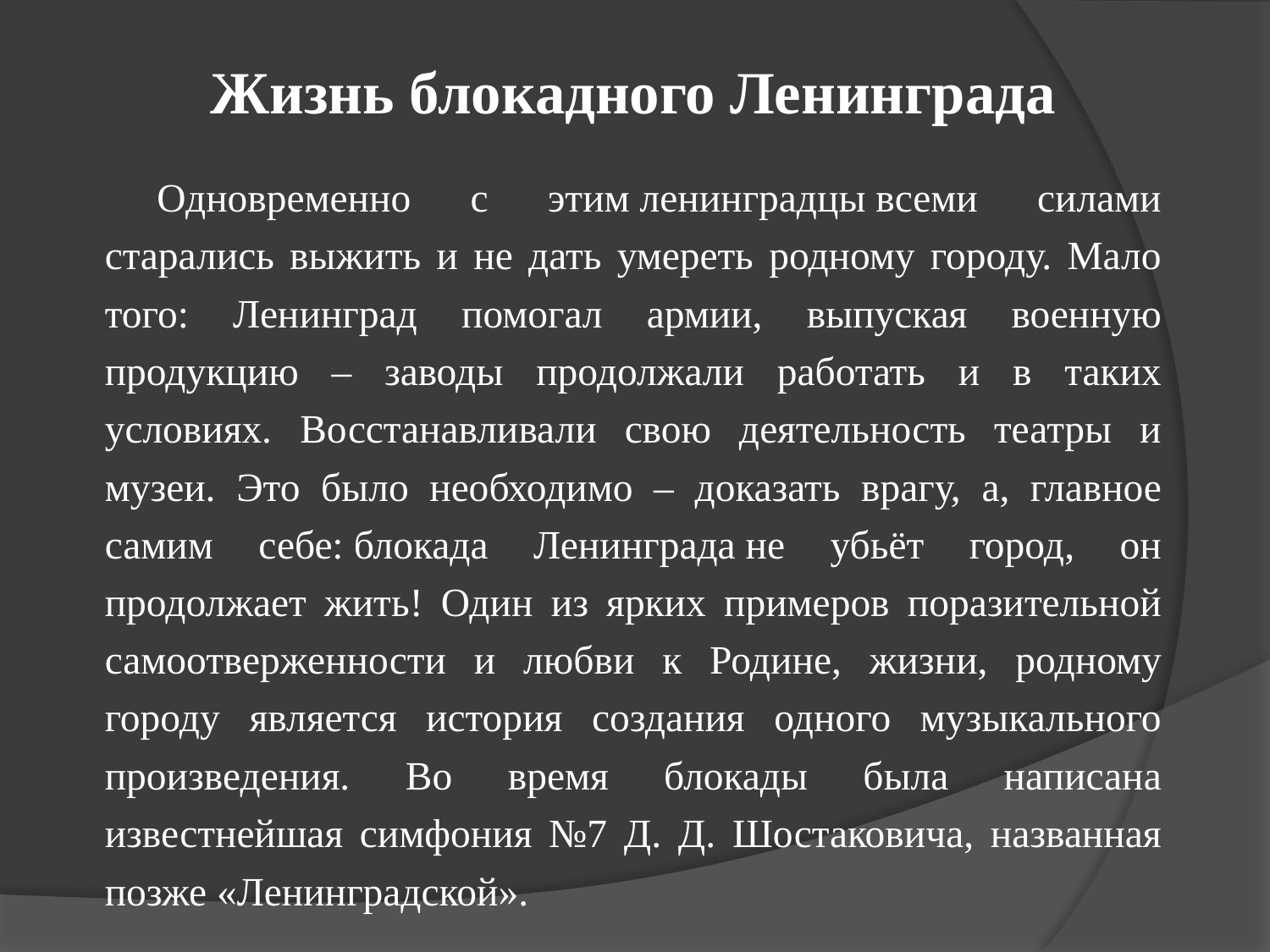

# Жизнь блокадного Ленинграда
Одновременно с этим ленинградцы всеми силами старались выжить и не дать умереть родному городу. Мало того: Ленинград помогал армии, выпуская военную продукцию – заводы продолжали работать и в таких условиях. Восстанавливали свою деятельность театры и музеи. Это было необходимо – доказать врагу, а, главное самим себе: блокада Ленинграда не убьёт город, он продолжает жить! Один из ярких примеров поразительной самоотверженности и любви к Родине, жизни, родному городу является история создания одного музыкального произведения. Во время блокады была написана известнейшая симфония №7 Д. Д. Шостаковича, названная позже «Ленинградской».